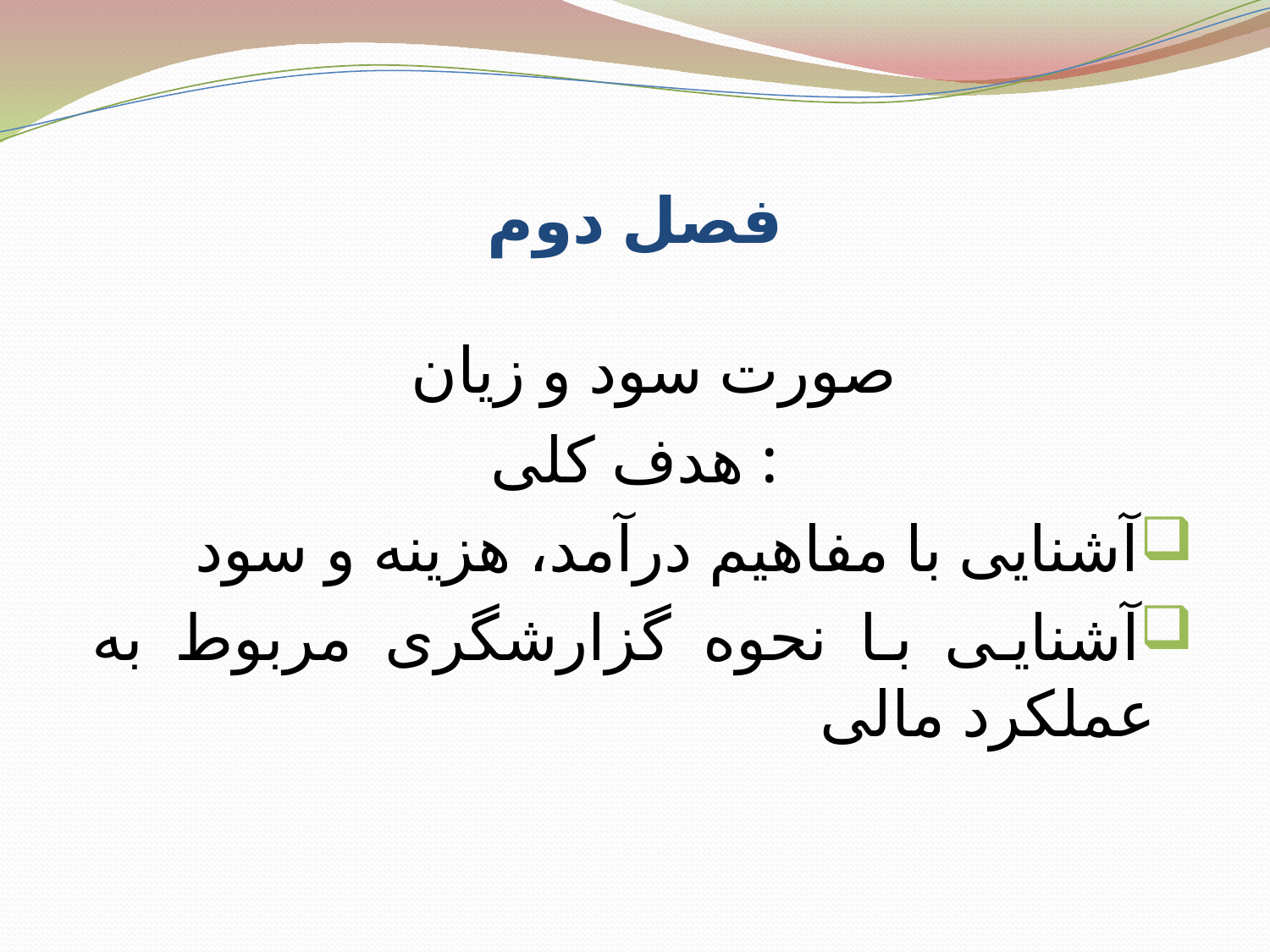

# فصل دوم
 
صورت سود و زیان
هدف کلی :
آشنایی با مفاهیم درآمد، هزینه و سود
آشنایی با نحوه گزارشگری مربوط به عملکرد مالی